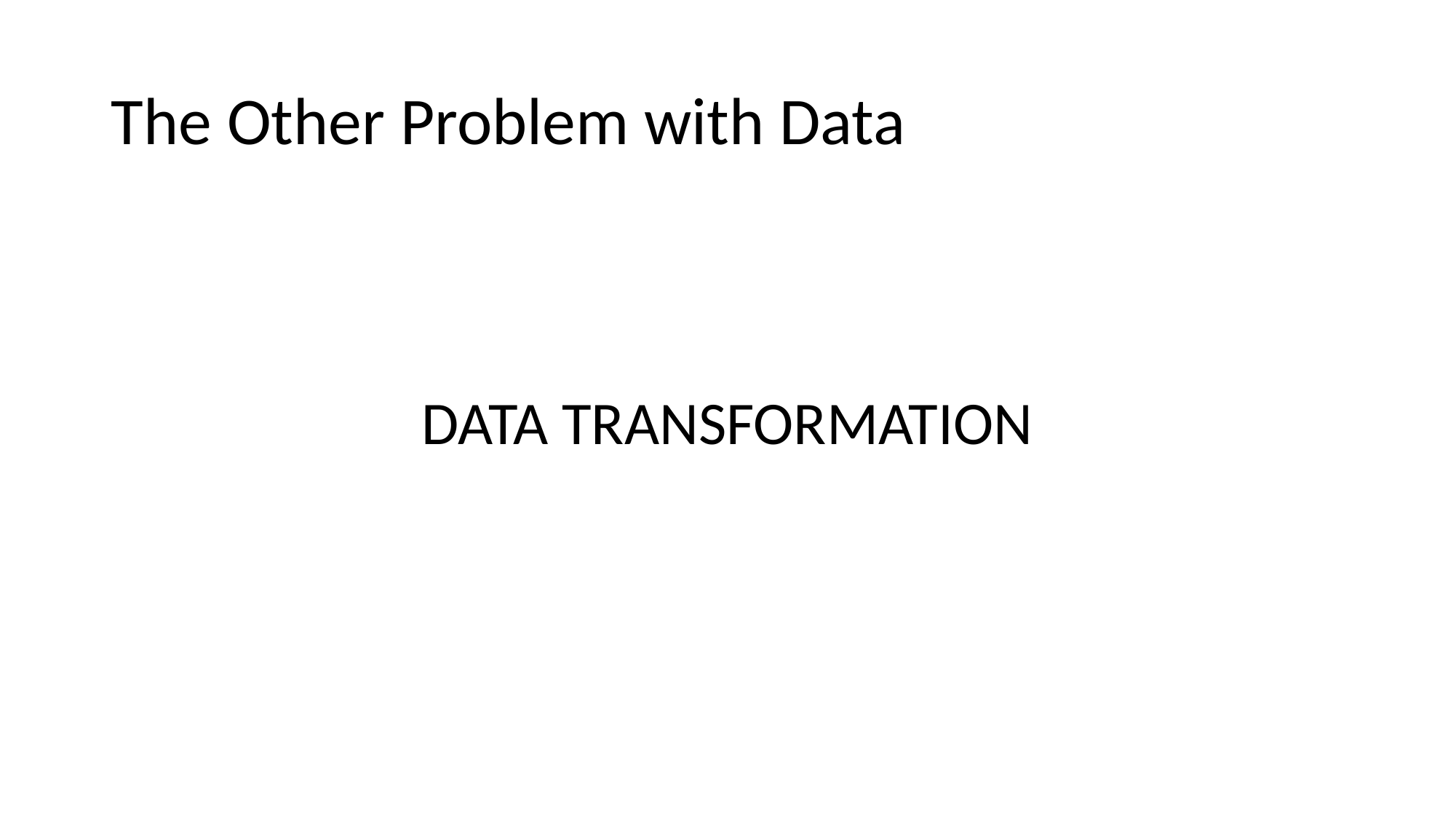

# The Other Problem with Data

DATA TRANSFORMATION